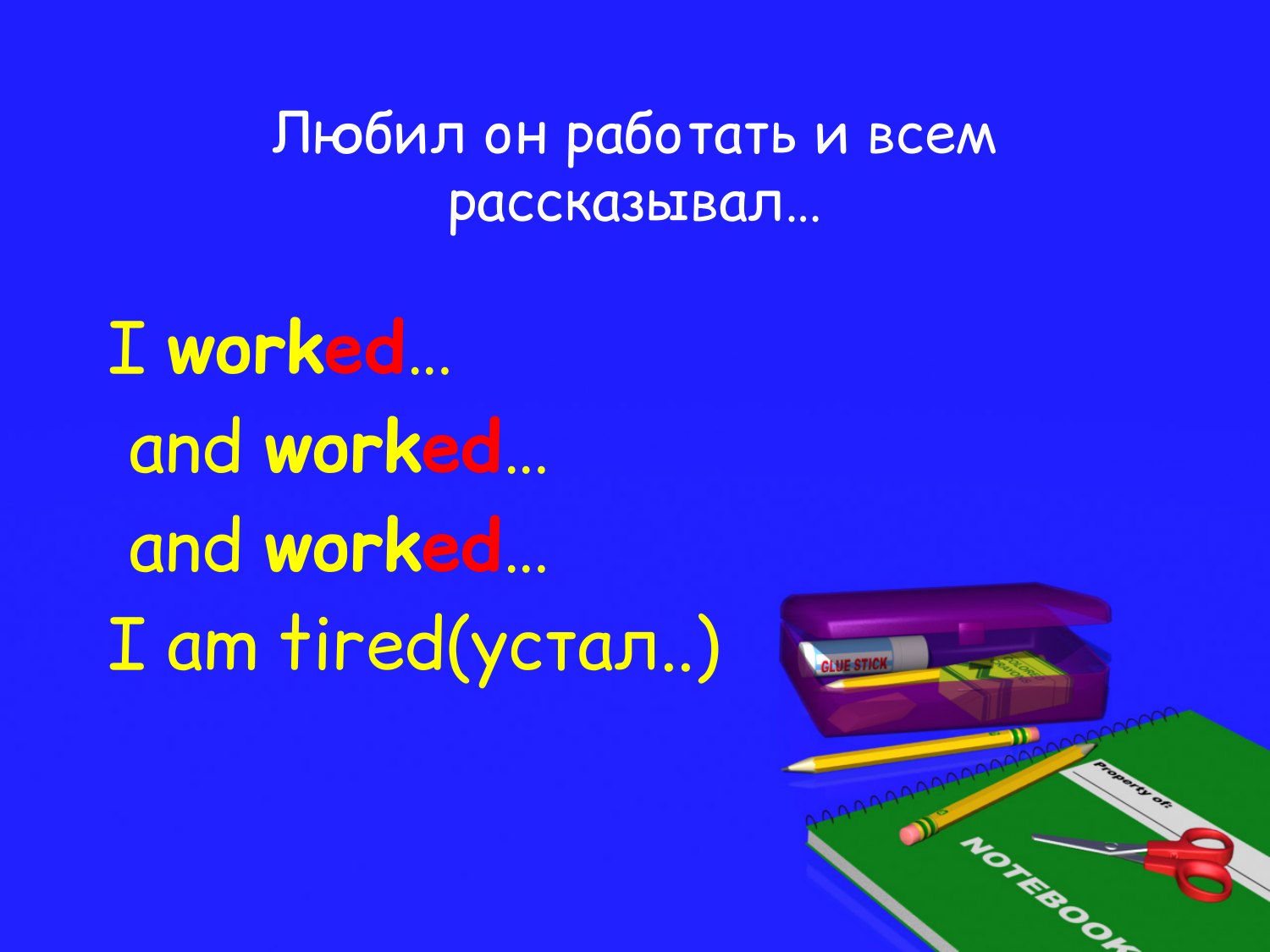

# Любил он работать и всем рассказывал…
I worked…
 and worked…
 and worked…
I am tired(устал..)